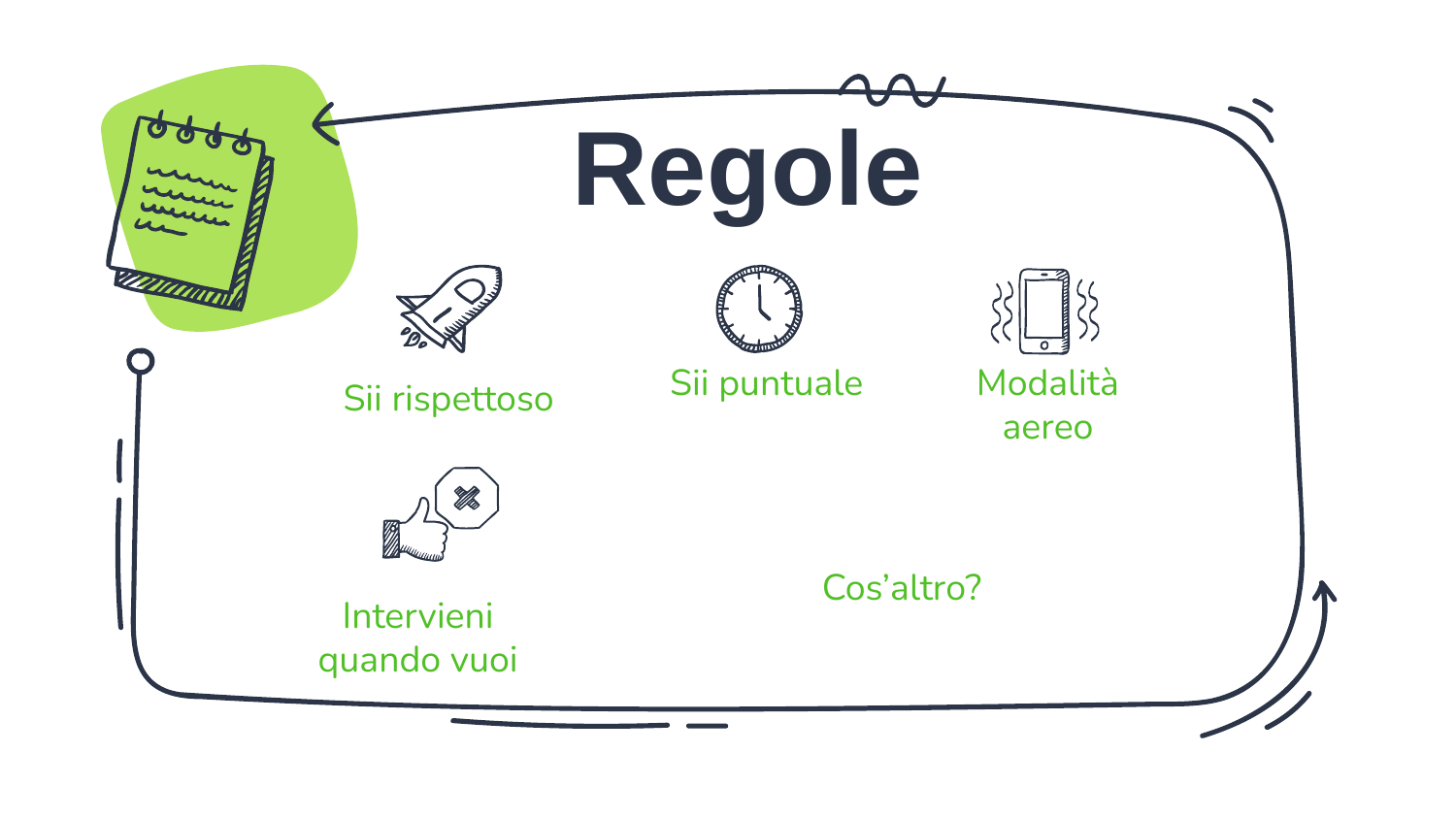

# Regole

Sii puntuale
Modalità aereo
Sii rispettoso

Cos’altro?
Intervieni quando vuoi